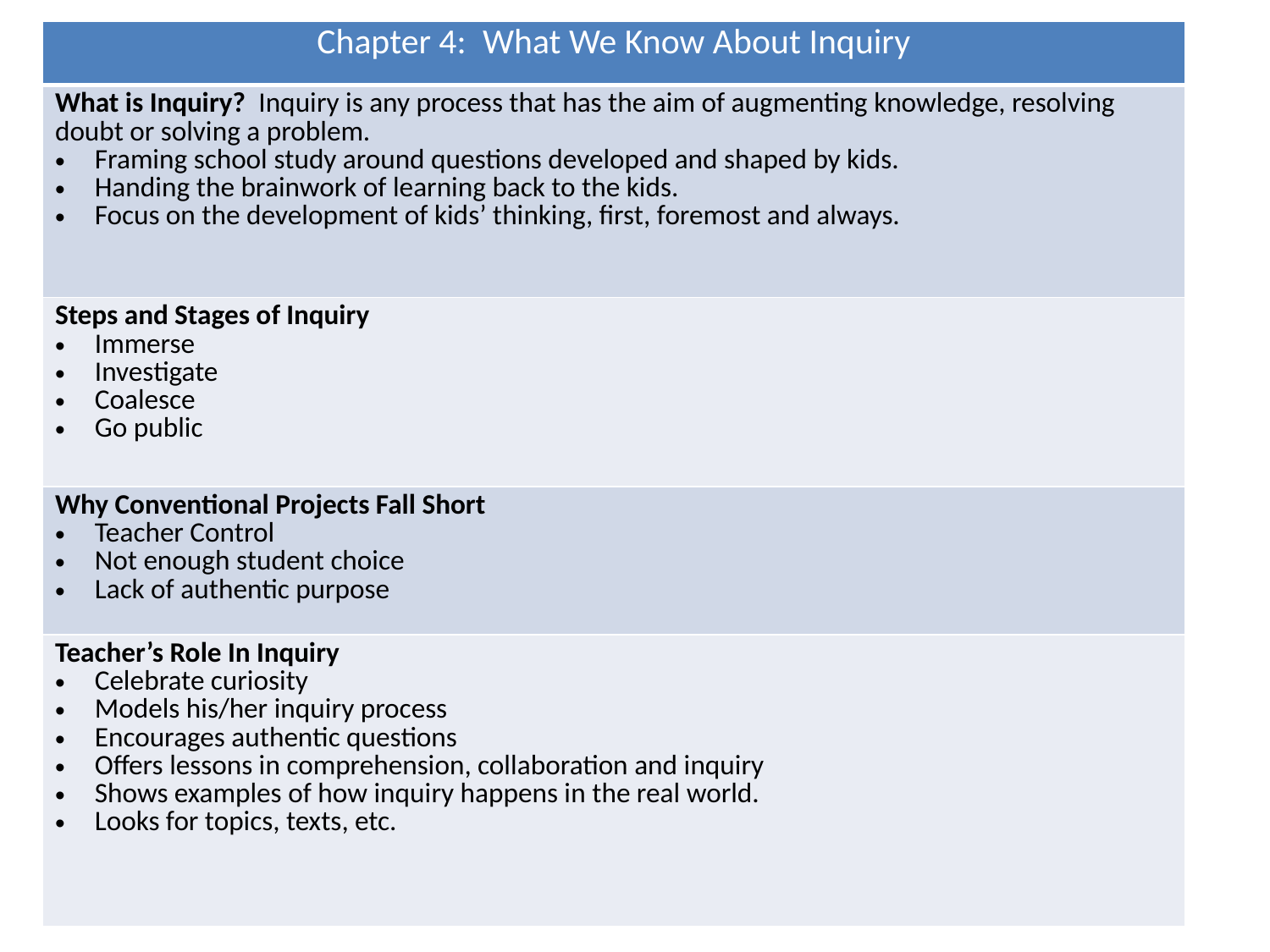

| Chapter 4: What We Know About Inquiry |
| --- |
| What is Inquiry? Inquiry is any process that has the aim of augmenting knowledge, resolving doubt or solving a problem. Framing school study around questions developed and shaped by kids. Handing the brainwork of learning back to the kids. Focus on the development of kids’ thinking, first, foremost and always. |
| Steps and Stages of Inquiry Immerse Investigate Coalesce Go public |
| Why Conventional Projects Fall Short Teacher Control Not enough student choice Lack of authentic purpose |
| Teacher’s Role In Inquiry Celebrate curiosity Models his/her inquiry process Encourages authentic questions Offers lessons in comprehension, collaboration and inquiry Shows examples of how inquiry happens in the real world. Looks for topics, texts, etc. |